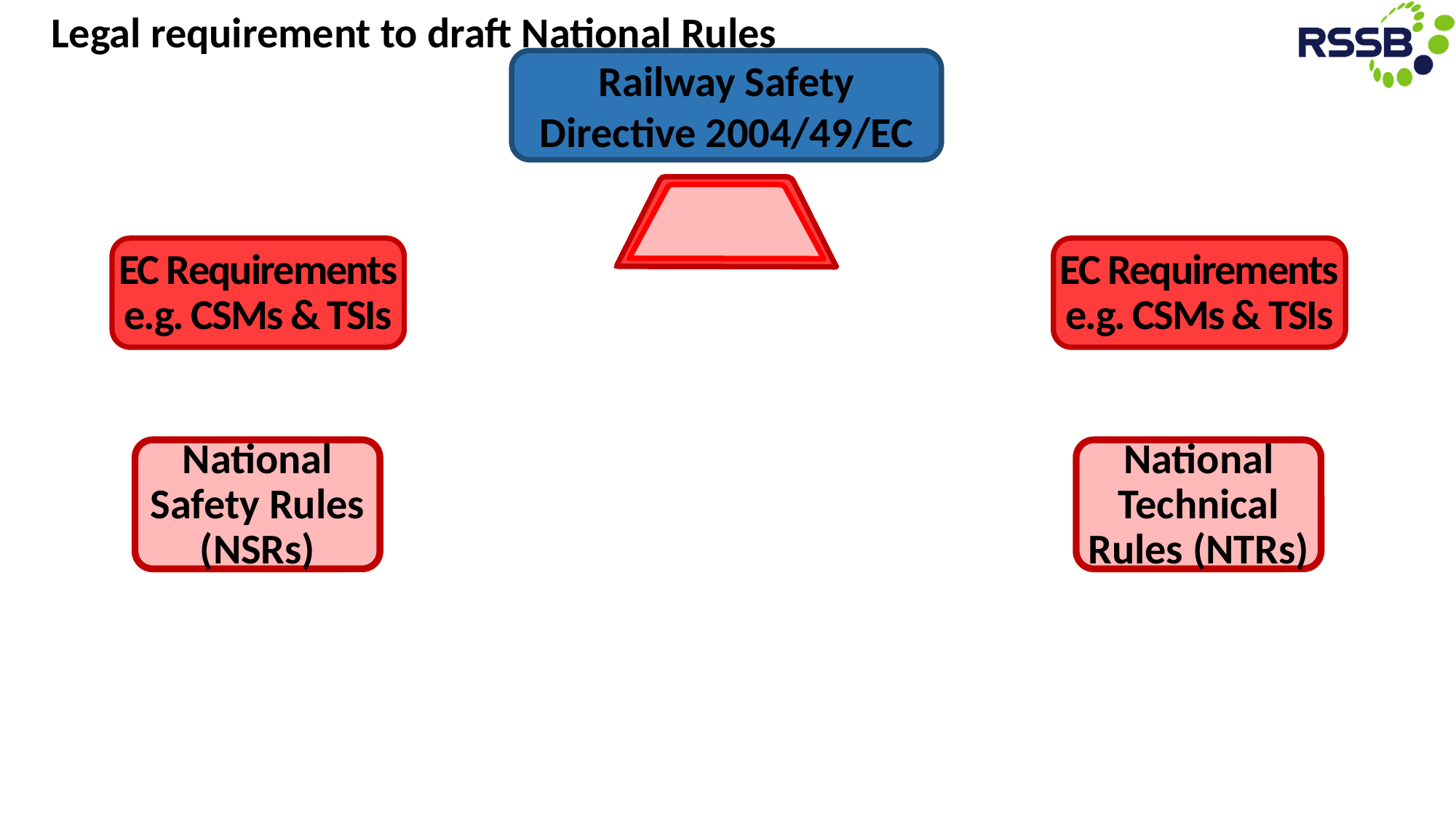

Legal requirement to draft National Rules
Railway Interoperability Directive 2008/57/EC
Railway Safety Directive 2004/49/EC

EC Requirements
e.g. CSMs & TSIs
National
Safety Rules (NSRs)
EC Requirements
e.g. CSMs & TSIs
National Technical Rules (NTRs)